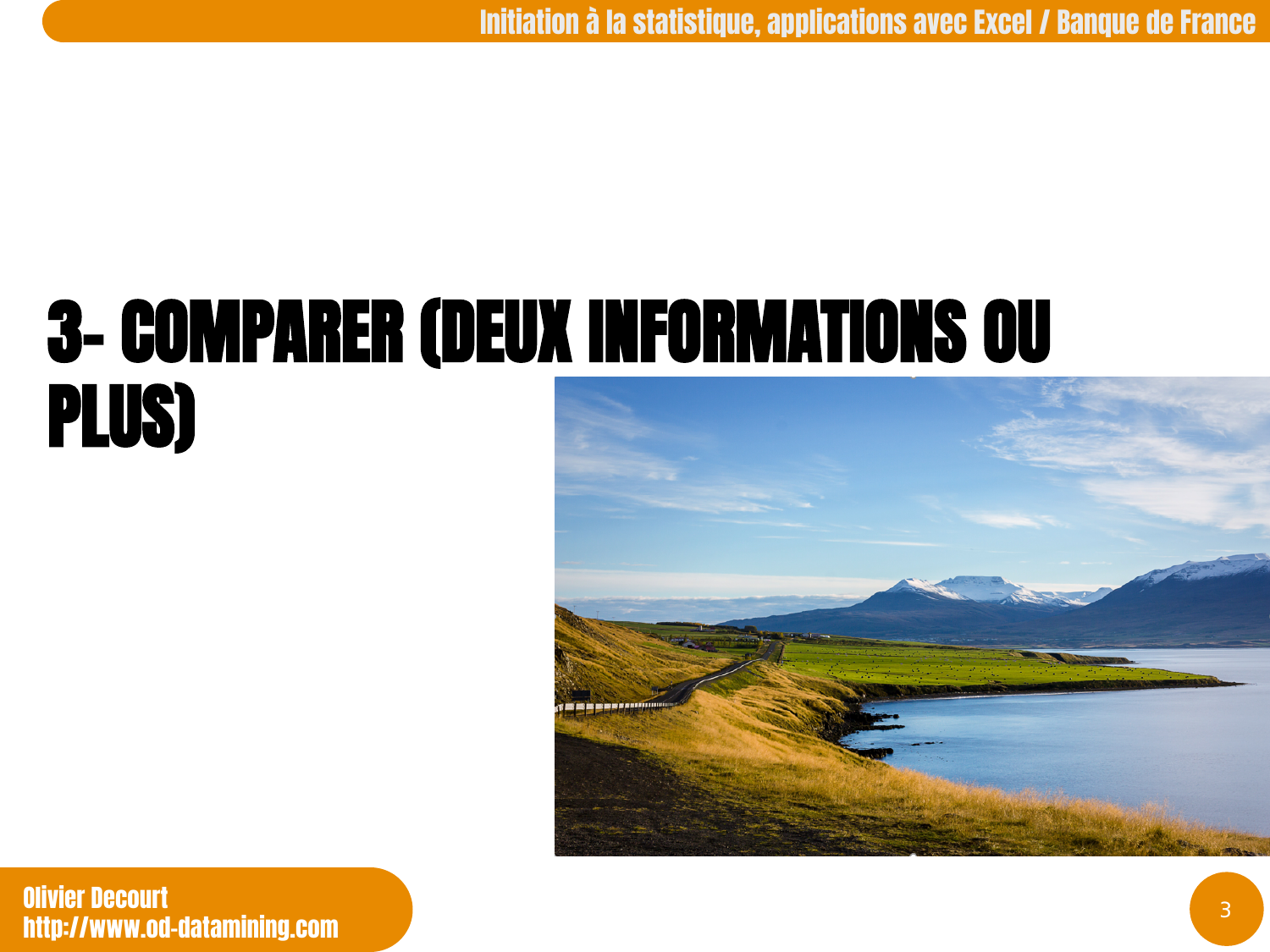

# 3- Comparer (deux informations ou plus)